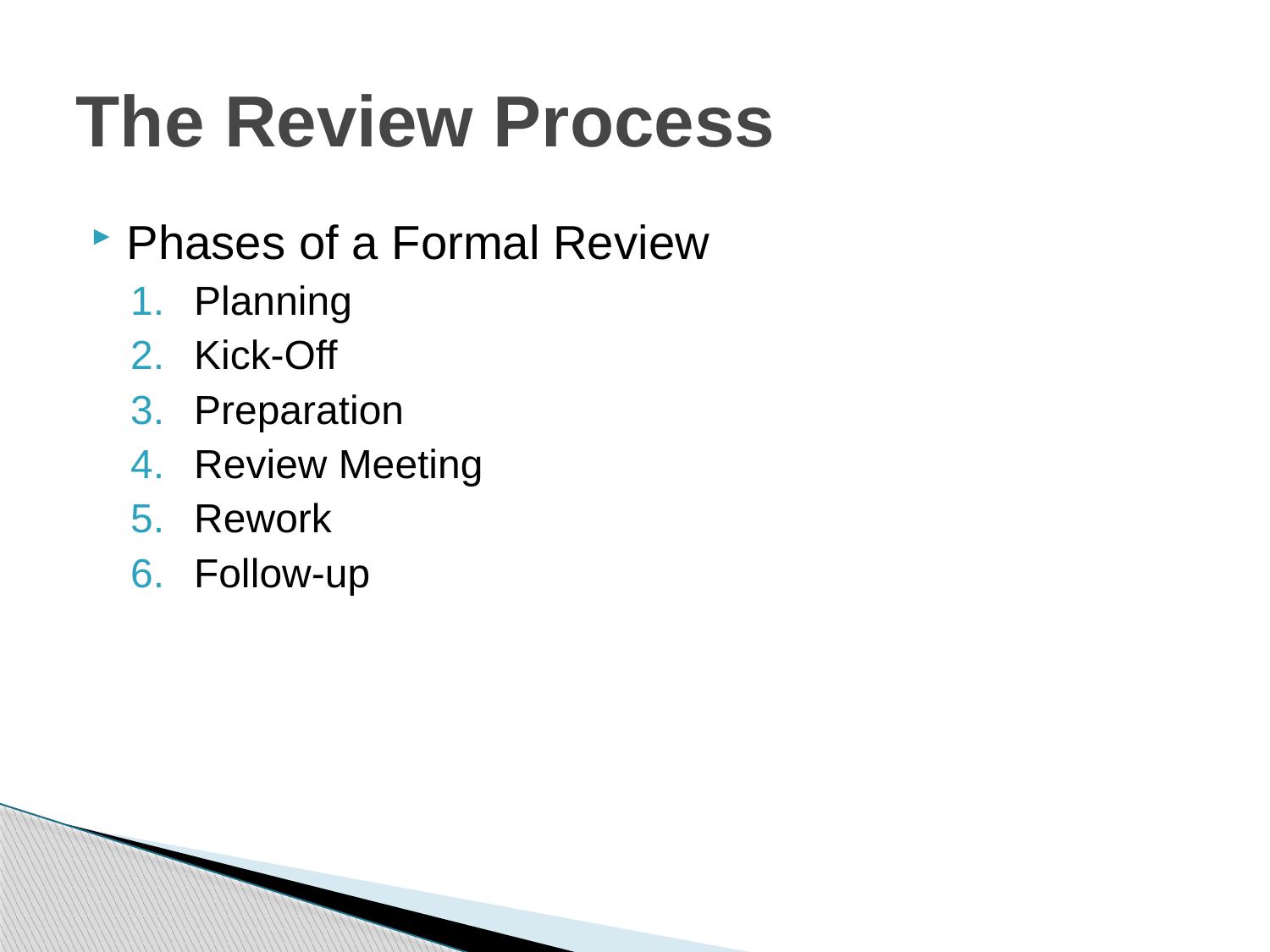

# The Review Process
Phases of a Formal Review
Planning
Kick-Off
Preparation
Review Meeting
Rework
Follow-up